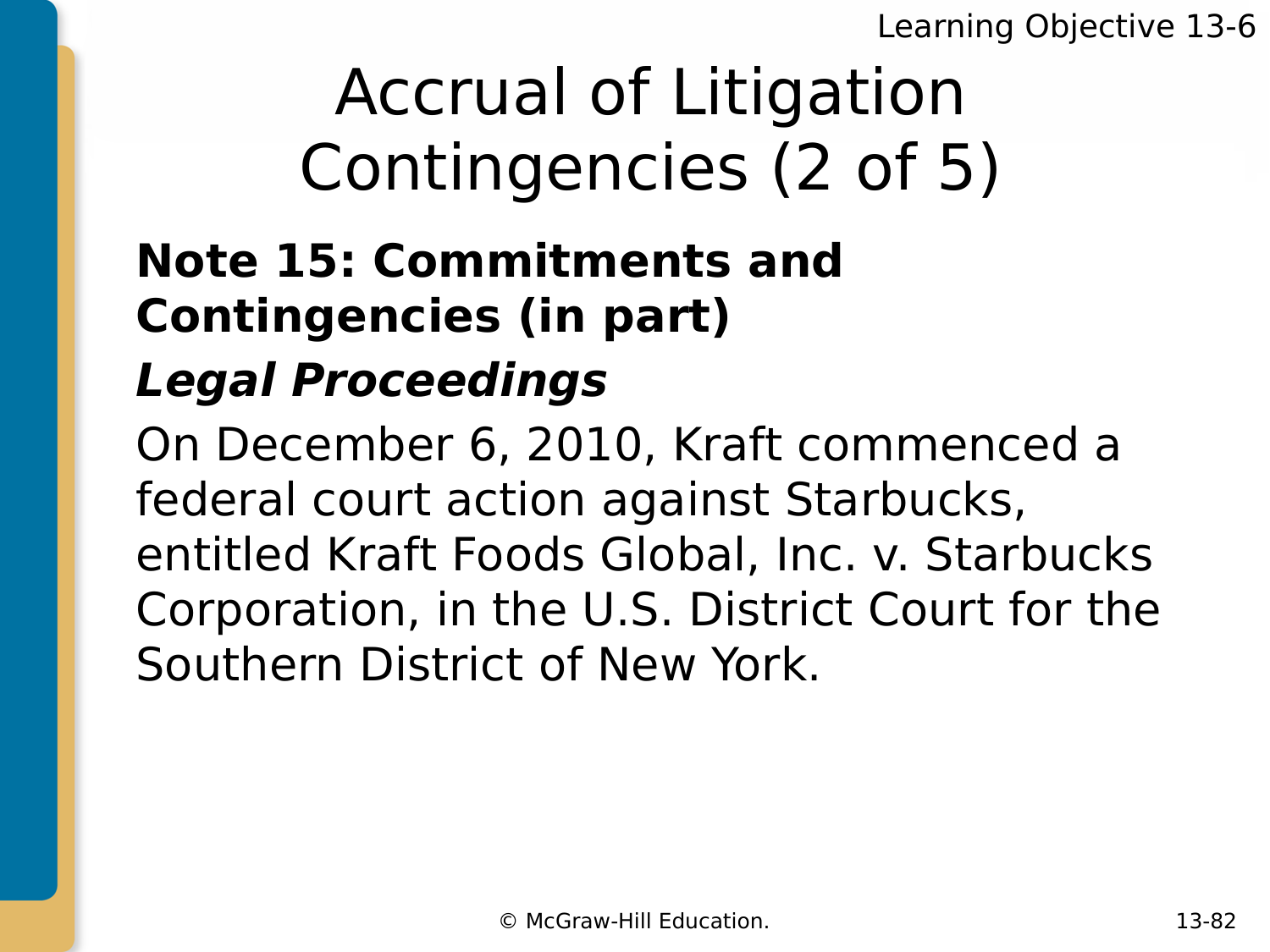

Learning Objective 13-6
# Accrual of Litigation Contingencies (2 of 5)
Note 15: Commitments and Contingencies (in part)
Legal Proceedings
On December 6, 2010, Kraft commenced a federal court action against Starbucks, entitled Kraft Foods Global, Inc. v. Starbucks Corporation, in the U.S. District Court for the Southern District of New York.